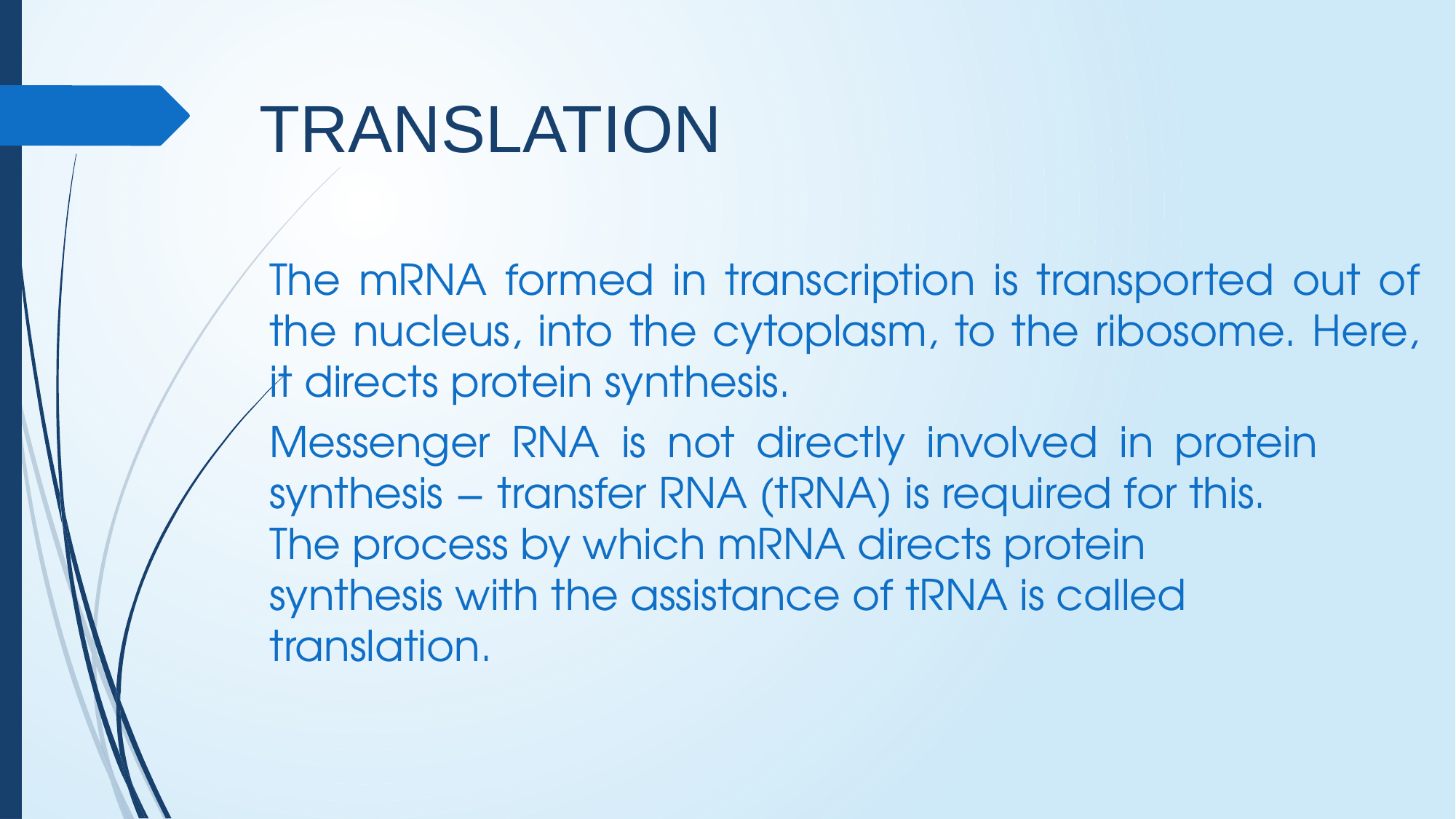

TRANSLATION
The mRNA formed in transcription is transported out of the nucleus, into the cytoplasm, to the ribosome. Here, it directs protein synthesis.
Messenger RNA is not directly involved in protein synthesis − transfer RNA (tRNA) is required for this.
The process by which mRNA directs protein synthesis with the assistance of tRNA is called  translation.